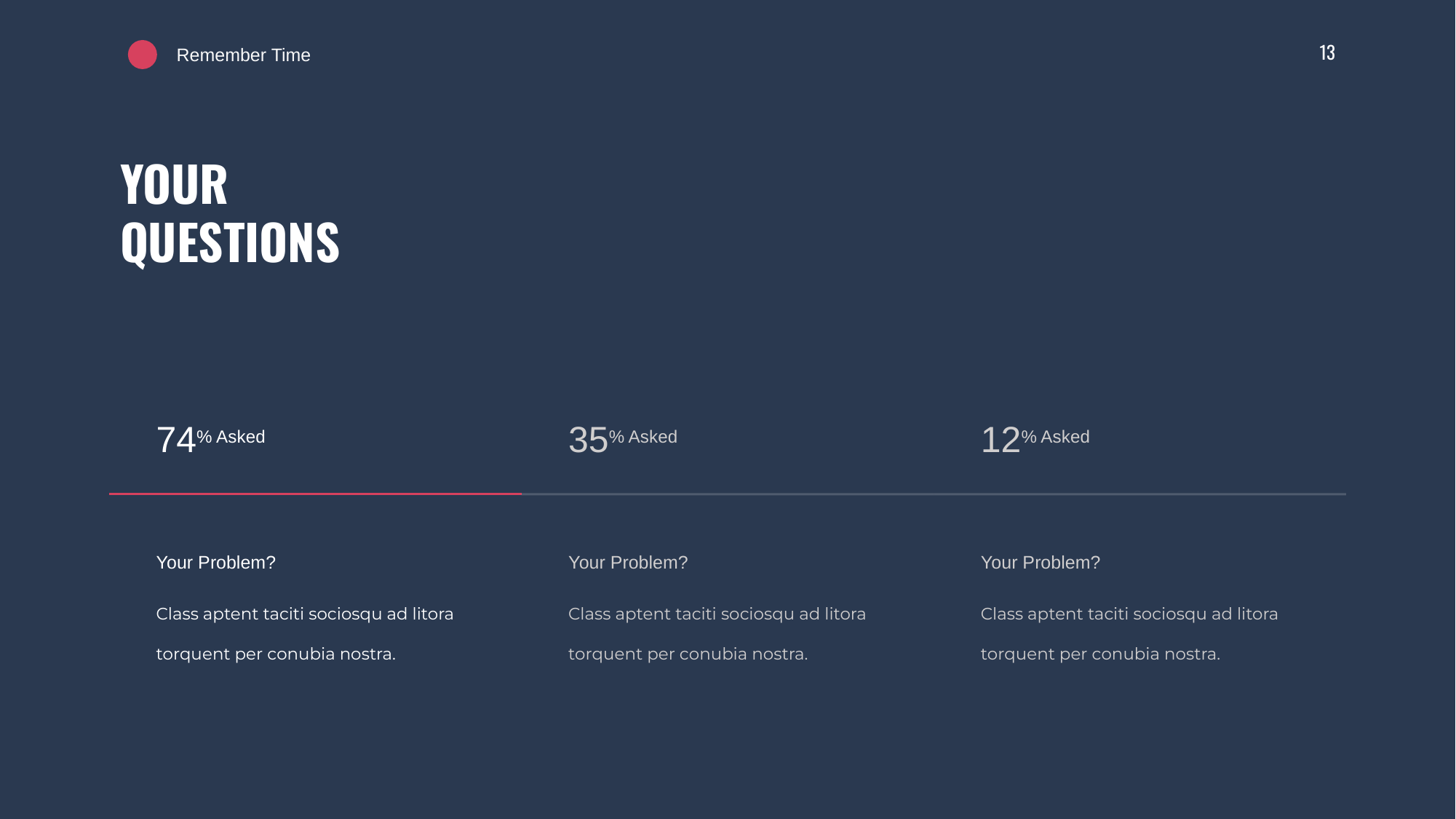

13
Remember Time

YOUR
QUESTIONS
74% Asked
35% Asked
12% Asked
Your Problem?
Your Problem?
Your Problem?
Class aptent taciti sociosqu ad litora torquent per conubia nostra.
Class aptent taciti sociosqu ad litora torquent per conubia nostra.
Class aptent taciti sociosqu ad litora torquent per conubia nostra.